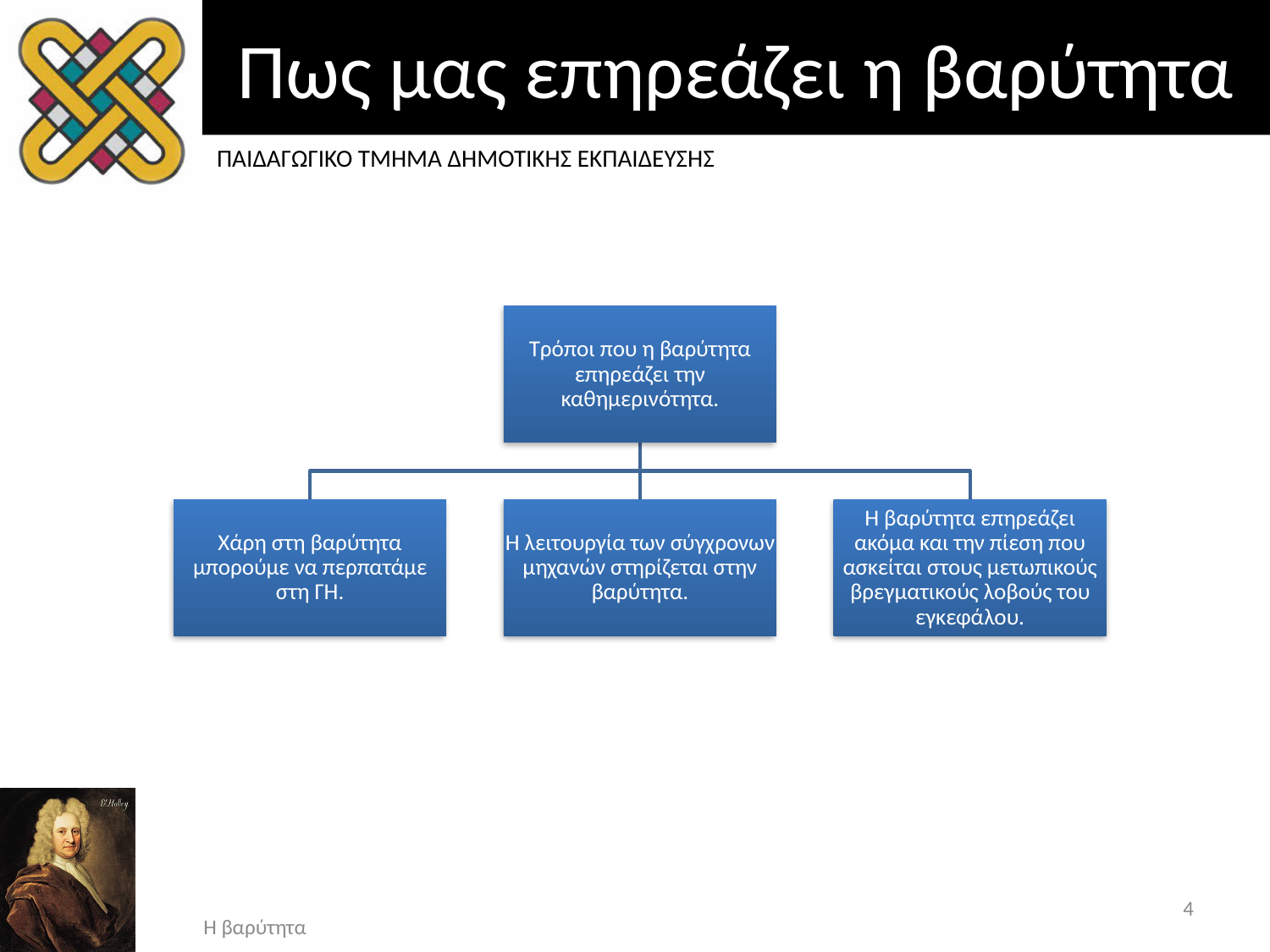

# Πως μας επηρεάζει η βαρύτητα
Τρόποι που η βαρύτητα επηρεάζει την καθημερινότητα.
Χάρη στη βαρύτητα μπορούμε να περπατάμε στη ΓΗ.
Η λειτουργία των σύγχρονων μηχανών στηρίζεται στην βαρύτητα.
Η βαρύτητα επηρεάζει ακόμα και την πίεση που ασκείται στους μετωπικούς βρεγματικούς λοβούς του εγκεφάλου.
4
Η βαρύτητα